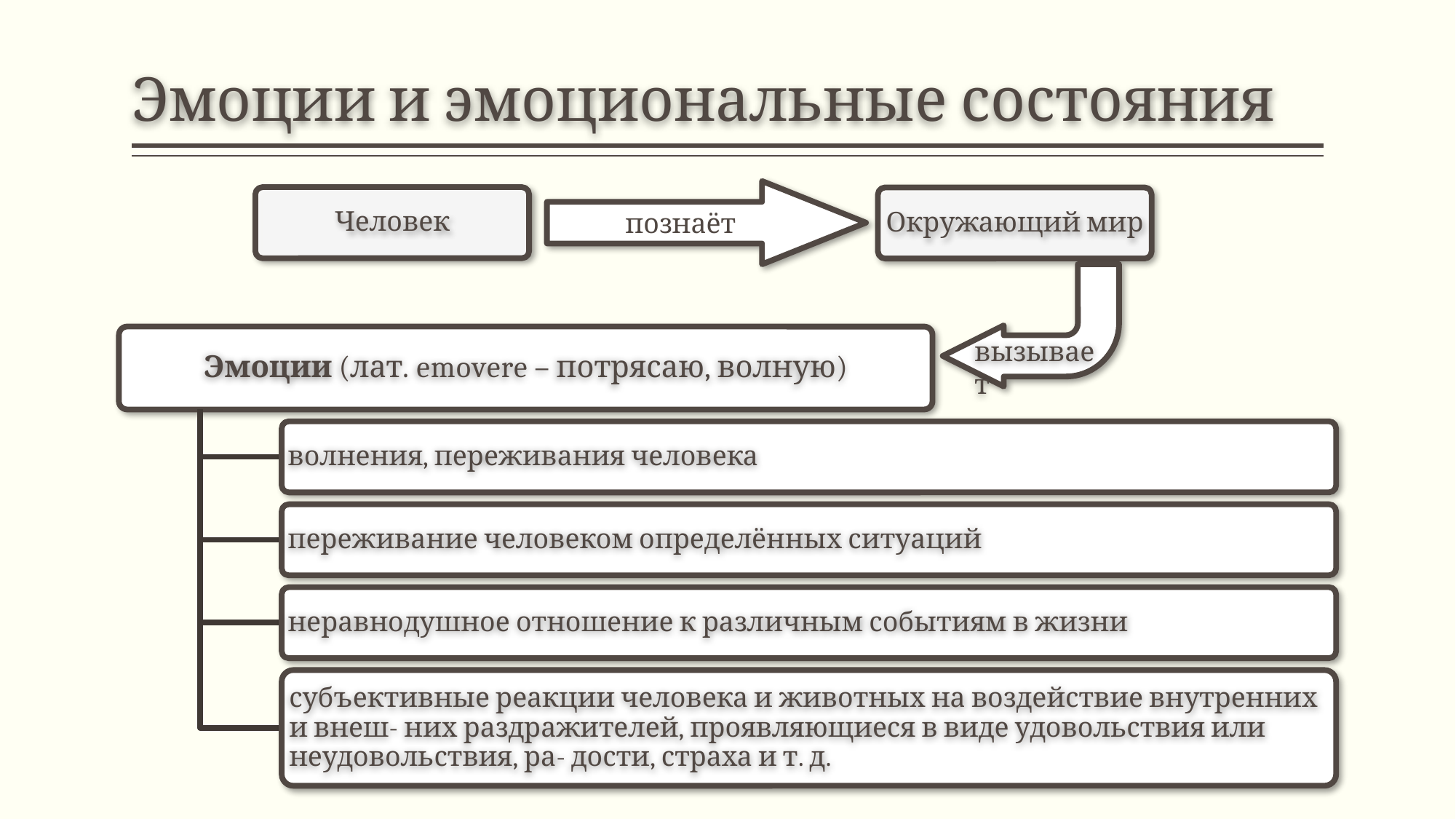

# Эмоции и эмоциональные состояния
познаёт

Человек

Окружающий мир

Эмоции (лат. emovere – потрясаю, волную)

волнения, переживания человека

переживание человеком определённых ситуаций

неравнодушное отношение к различным событиям в жизни

субъективные реакции человека и животных на воздействие внутренних и внеш- них раздражителей, проявляющиеся в виде удовольствия или неудовольствия, ра- дости, страха и т. д.
вызывает